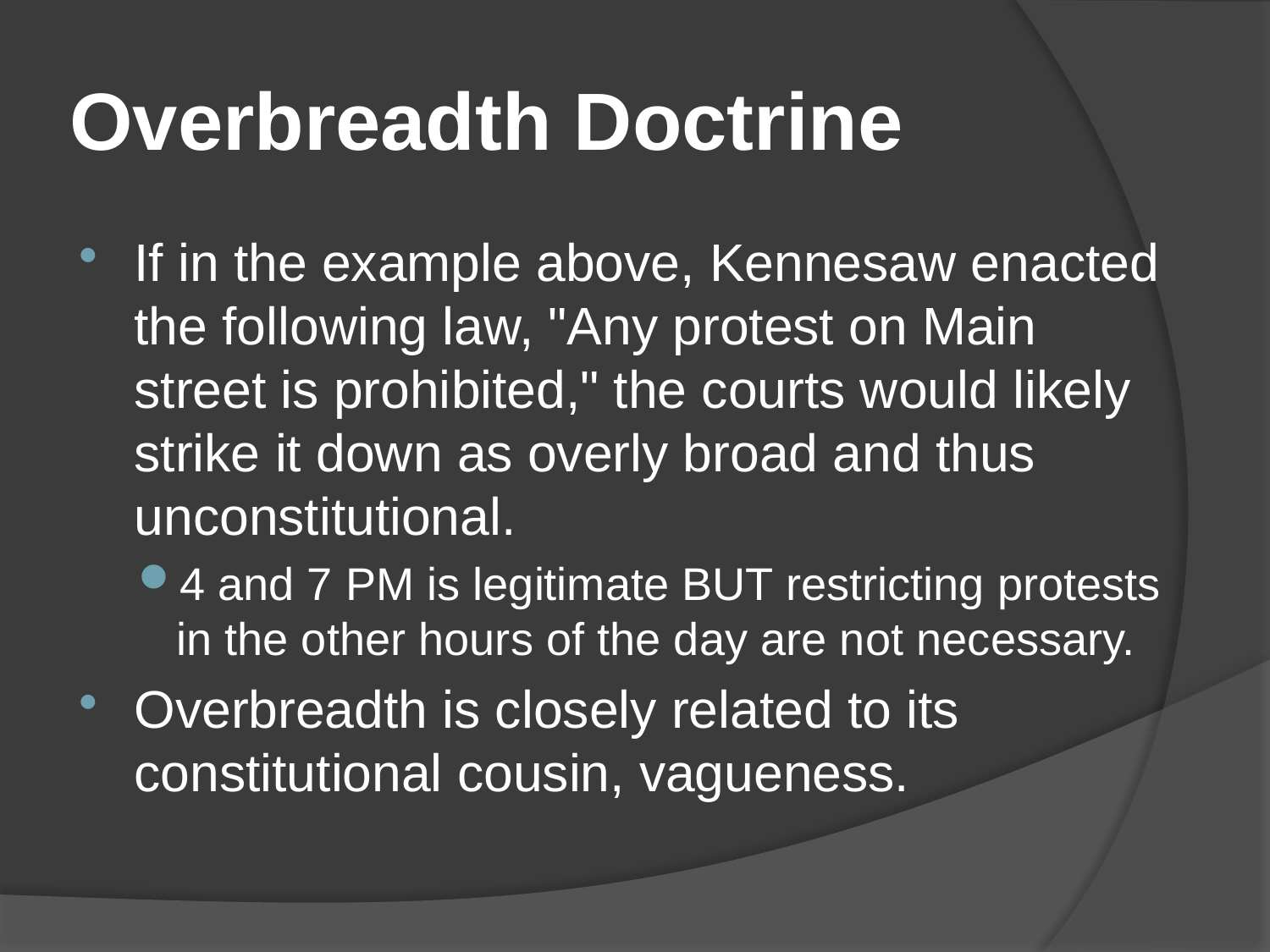

# Overbreadth Doctrine
If in the example above, Kennesaw enacted the following law, "Any protest on Main street is prohibited," the courts would likely strike it down as overly broad and thus unconstitutional.
4 and 7 PM is legitimate BUT restricting protests in the other hours of the day are not necessary.
Overbreadth is closely related to its constitutional cousin, vagueness.